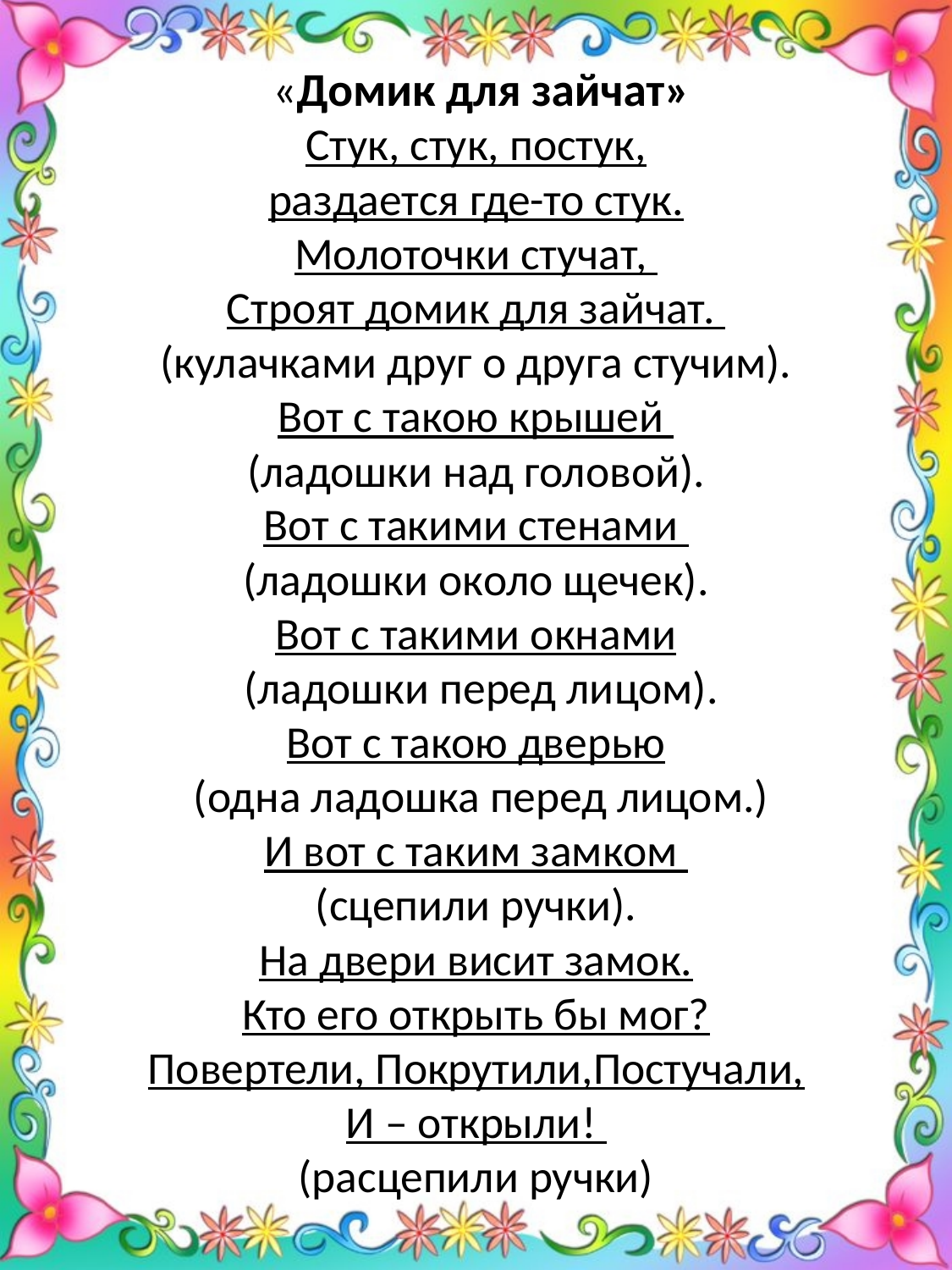

# «Домик для зайчат» Стук, стук, постук, раздается где-то стук. Молоточки стучат,  Строят домик для зайчат. (кулачками друг о друга стучим). Вот с такою крышей (ладошки над головой). Вот с такими стенами (ладошки около щечек). Вот с такими окнами (ладошки перед лицом). Вот с такою дверью (одна ладошка перед лицом.) И вот с таким замком (сцепили ручки). На двери висит замок. Кто его открыть бы мог? Повертели, Покрутили,Постучали, И – открыли! (расцепили ручки)